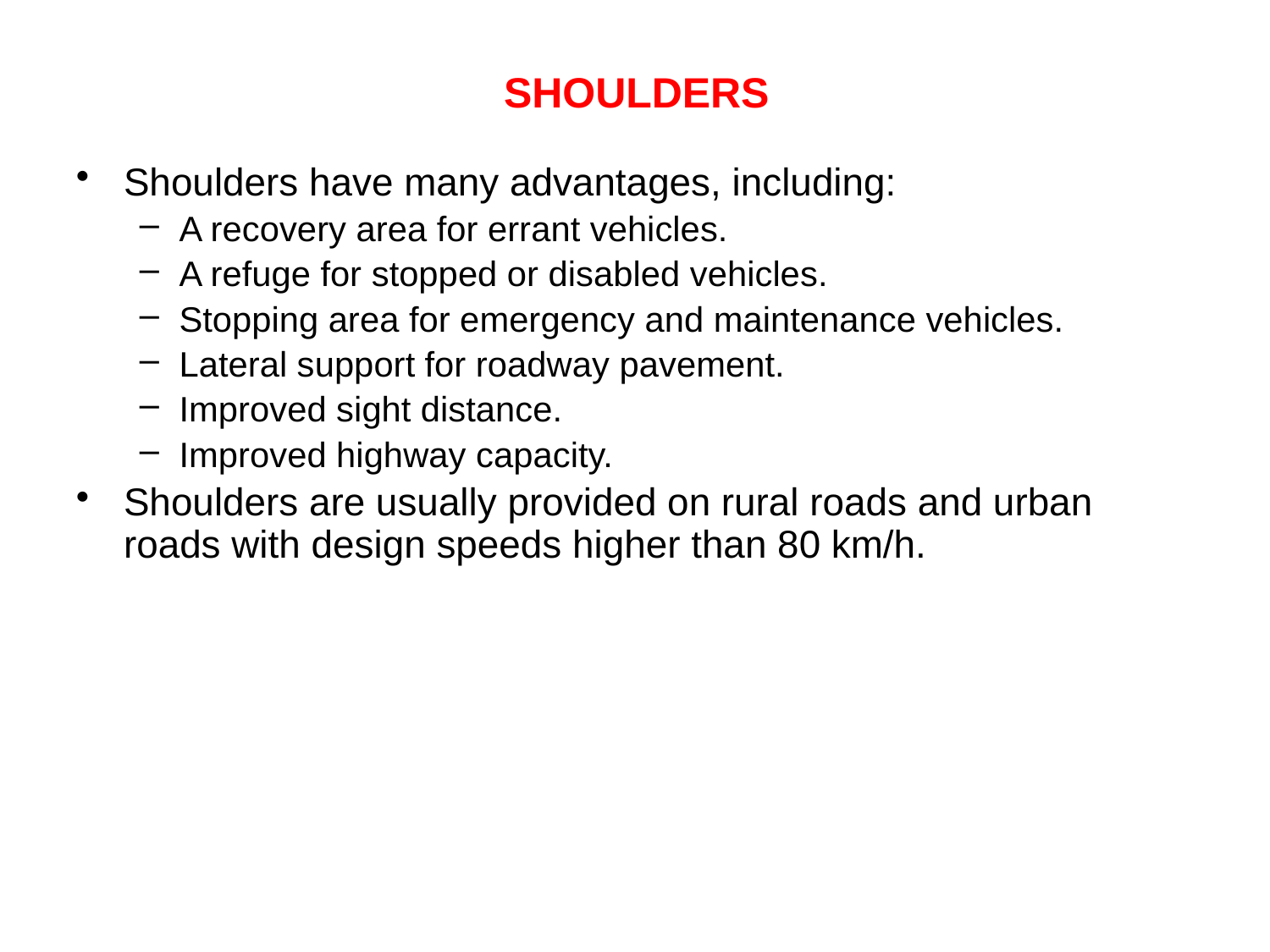

# SHOULDERS
Shoulders have many advantages, including:
A recovery area for errant vehicles.
A refuge for stopped or disabled vehicles.
Stopping area for emergency and maintenance vehicles.
Lateral support for roadway pavement.
Improved sight distance.
Improved highway capacity.
Shoulders are usually provided on rural roads and urban roads with design speeds higher than 80 km/h.